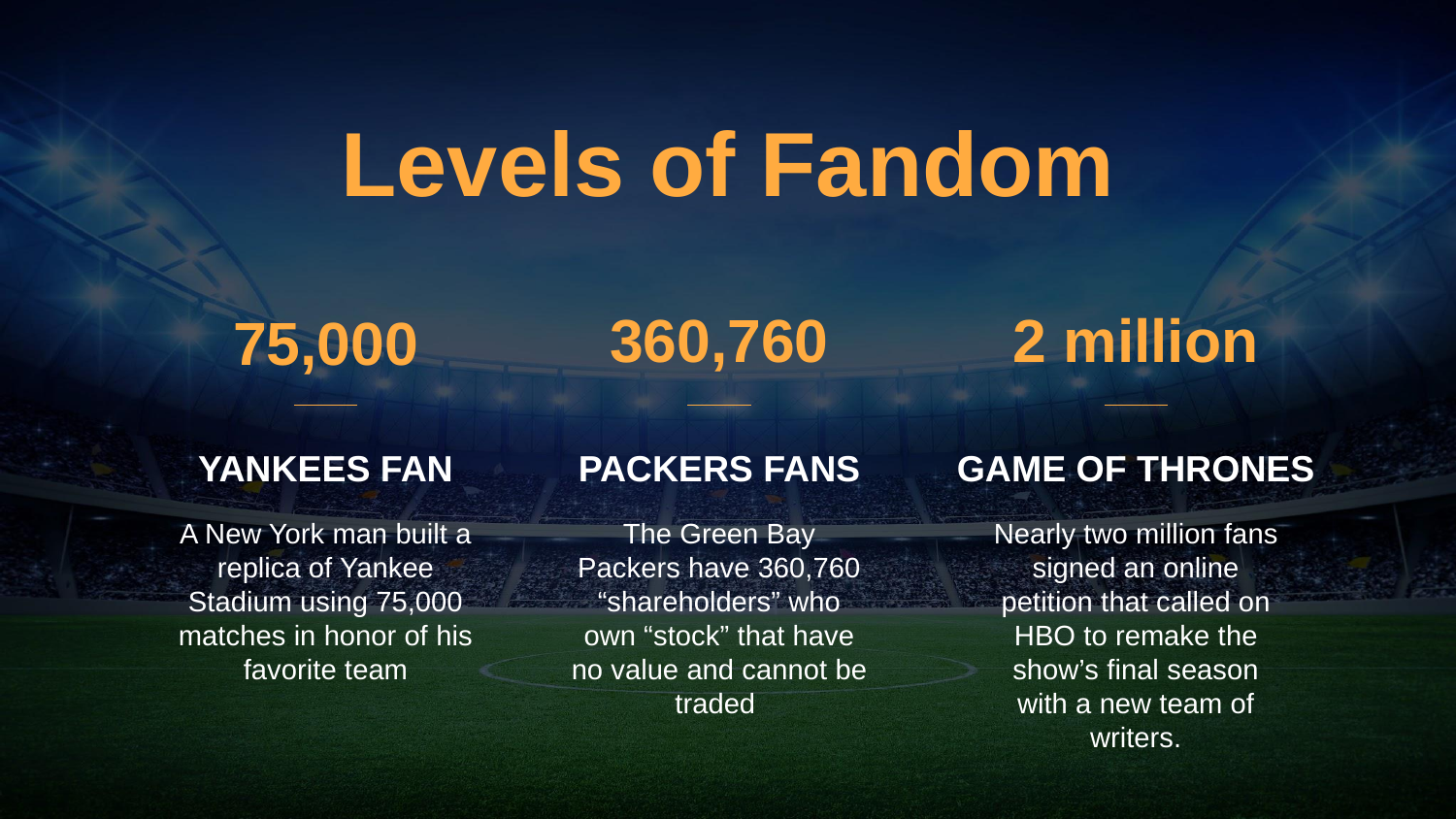

Levels of Fandom
360,760
2 million
75,000
YANKEES FAN
# PACKERS FANS
GAME OF THRONES
A New York man built a replica of Yankee Stadium using 75,000 matches in honor of his favorite team
The Green Bay Packers have 360,760 “shareholders” who own “stock” that have no value and cannot be traded
Nearly two million fans signed an online petition that called on HBO to remake the show’s final season with a new team of writers.